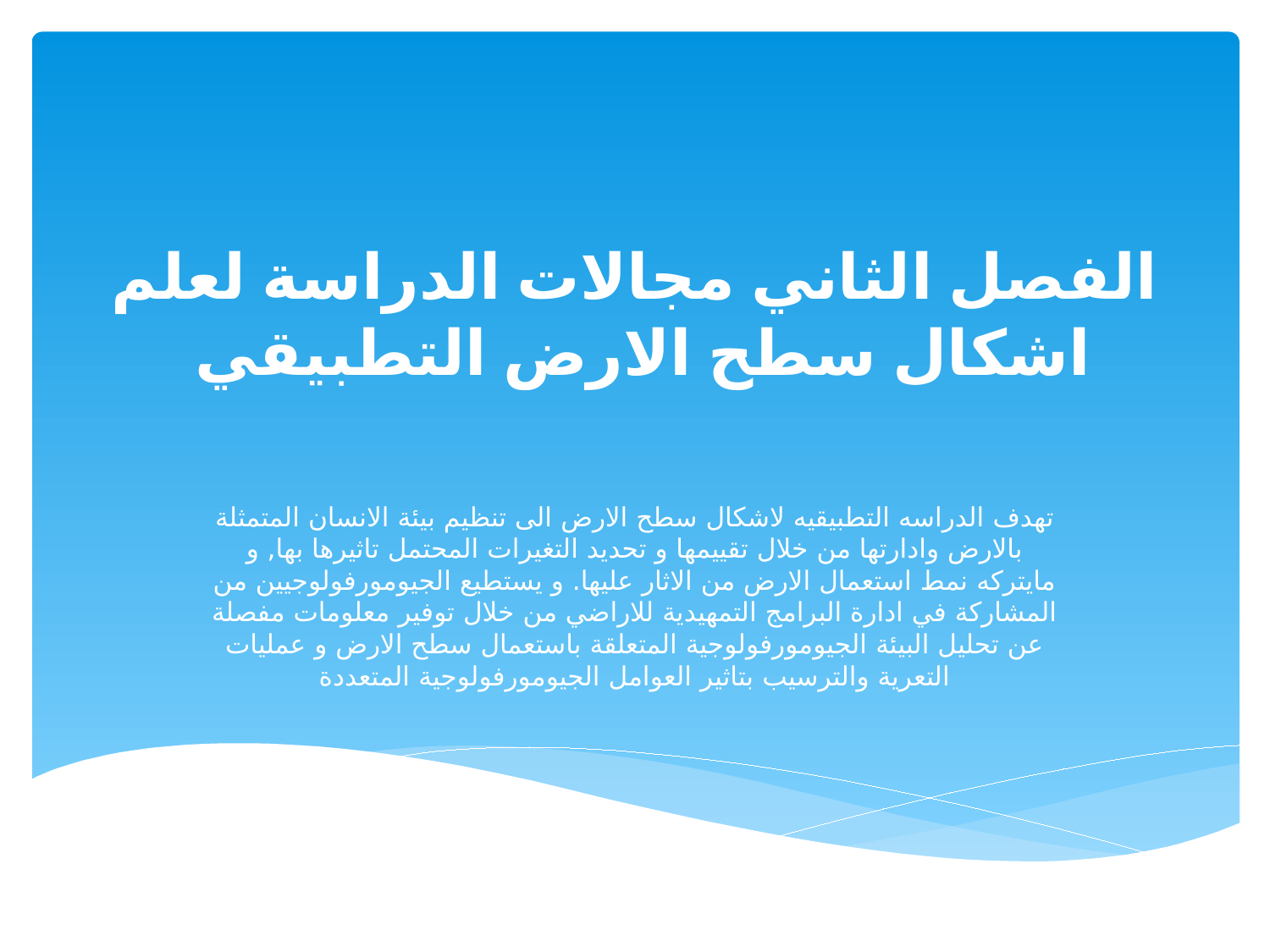

# الفصل الثاني مجالات الدراسة لعلم اشكال سطح الارض التطبيقي
تهدف الدراسه التطبيقيه لاشكال سطح الارض الى تنظيم بيئة الانسان المتمثلة بالارض وادارتها من خلال تقييمها و تحديد التغيرات المحتمل تاثيرها بها, و مايتركه نمط استعمال الارض من الاثار عليها. و يستطيع الجيومورفولوجيين من المشاركة في ادارة البرامج التمهيدية للاراضي من خلال توفير معلومات مفصلة عن تحليل البيئة الجيومورفولوجية المتعلقة باستعمال سطح الارض و عمليات التعرية والترسيب بتاثير العوامل الجيومورفولوجية المتعددة